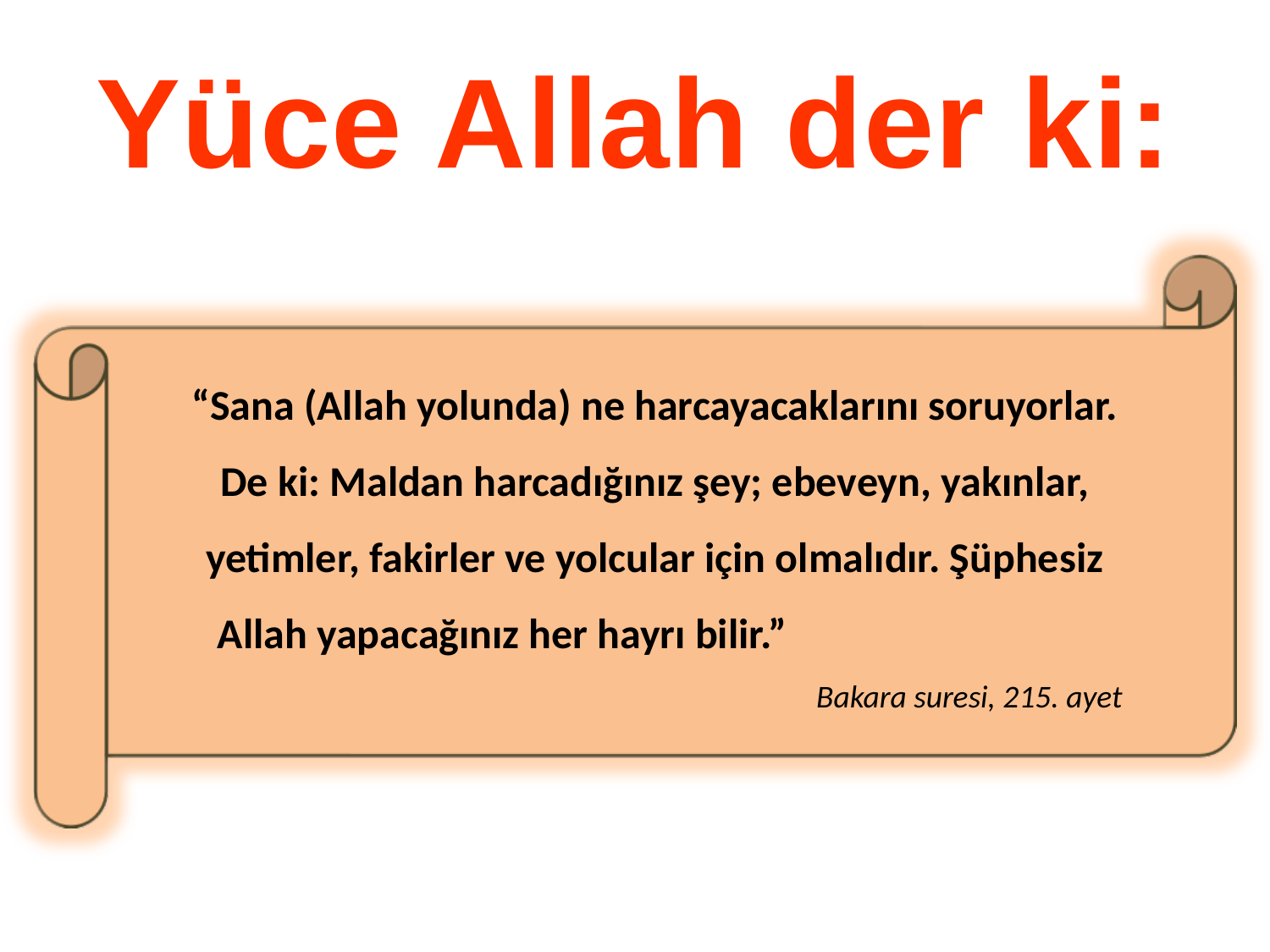

# Yüce Allah der ki:

“Sana (Allah yolunda) ne harcayacaklarını soruyorlar. De ki: Maldan harcadığınız şey; ebeveyn, yakınlar, yetimler, fakirler ve yolcular için olmalıdır. Şüphesiz Allah yapacağınız her hayrı bilir.”
                                                   Bakara suresi, 215. ayet